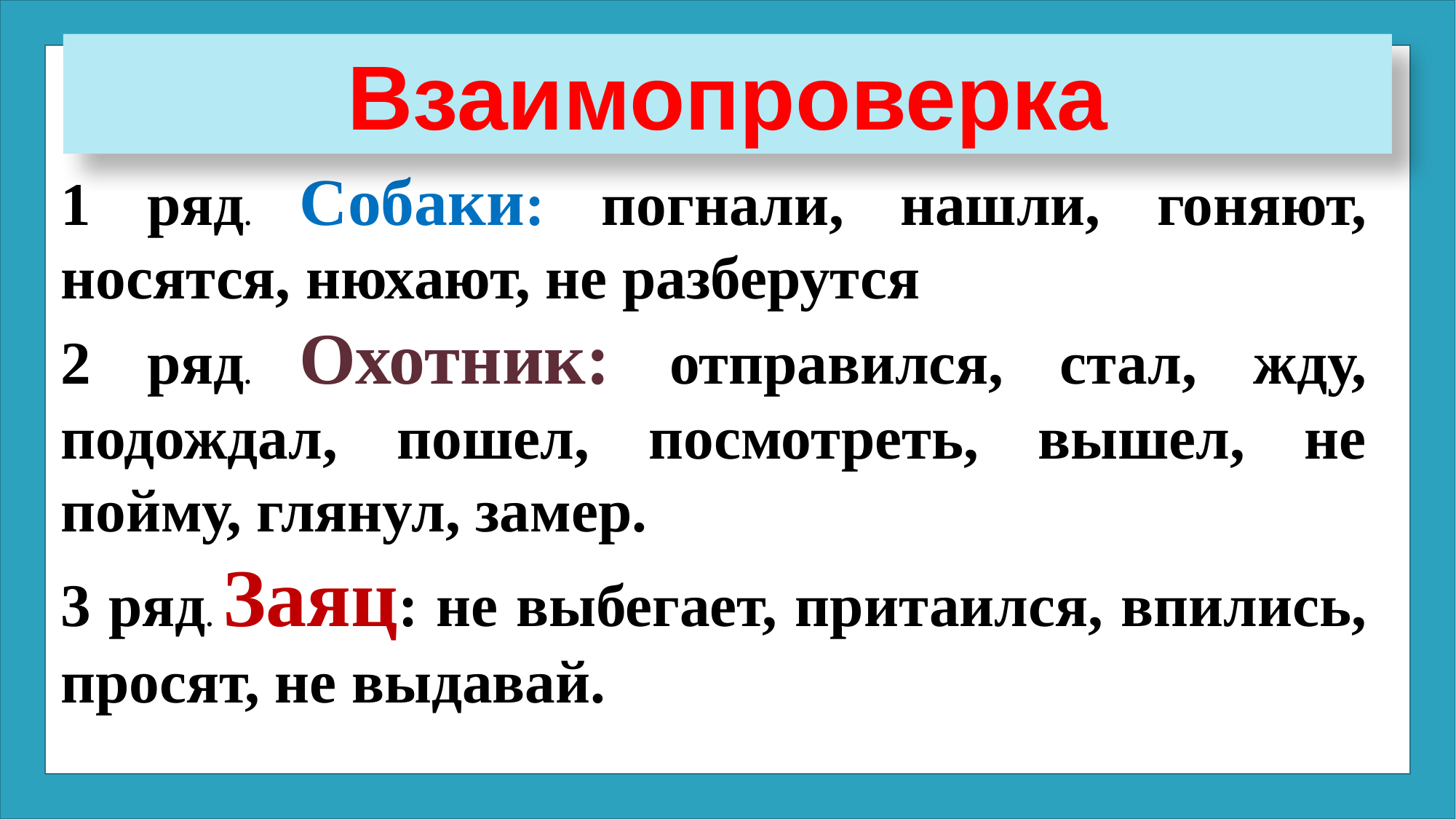

Взаимопроверка
1 ряд. Собаки: погнали, нашли, гоняют, носятся, нюхают, не разберутся
2 ряд. Охотник: отправился, стал, жду, подождал, пошел, посмотреть, вышел, не пойму, глянул, замер.
3 ряд. Заяц: не выбегает, притаился, впились, просят, не выдавай.